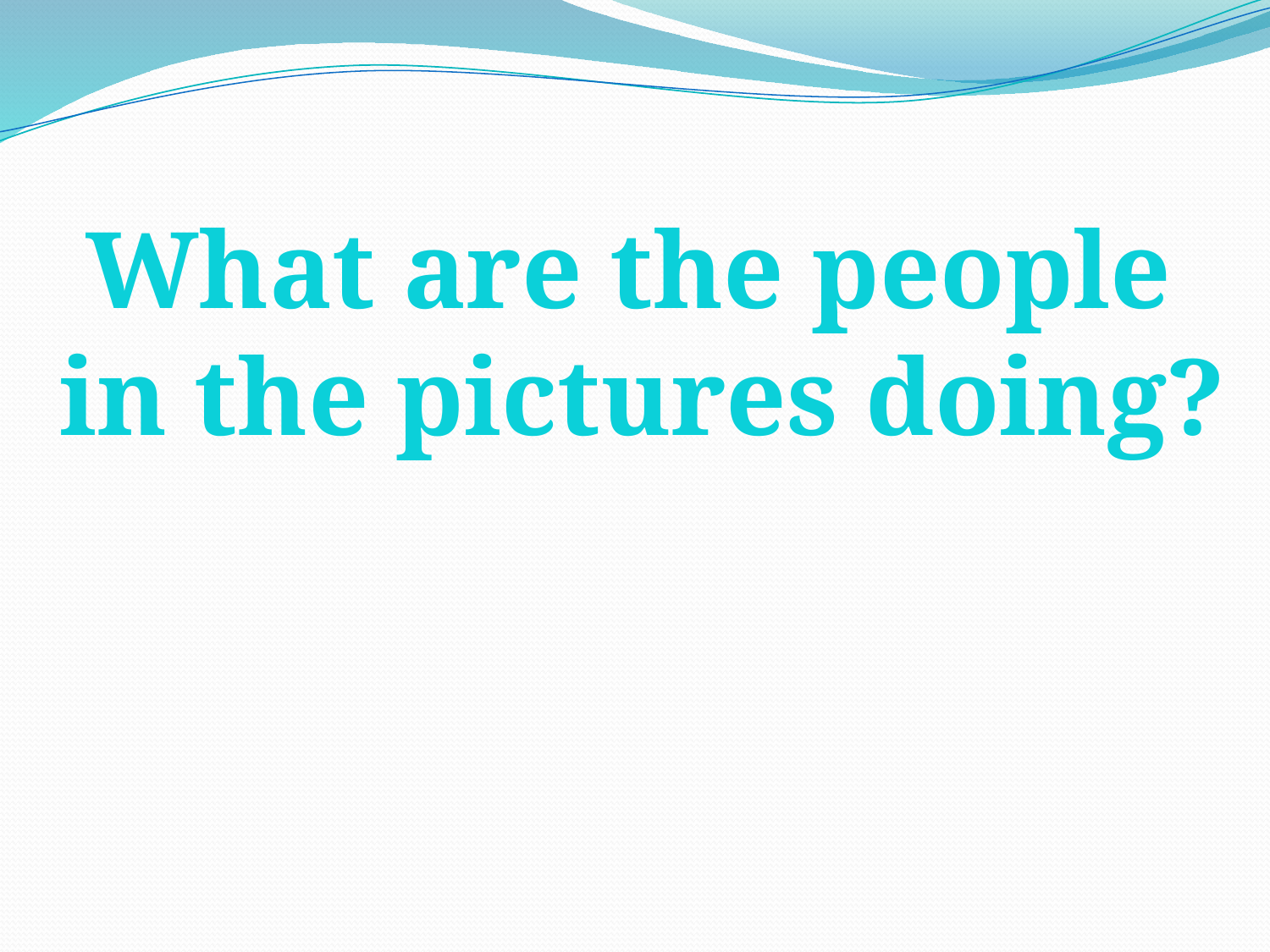

What are the people
 in the pictures doing?